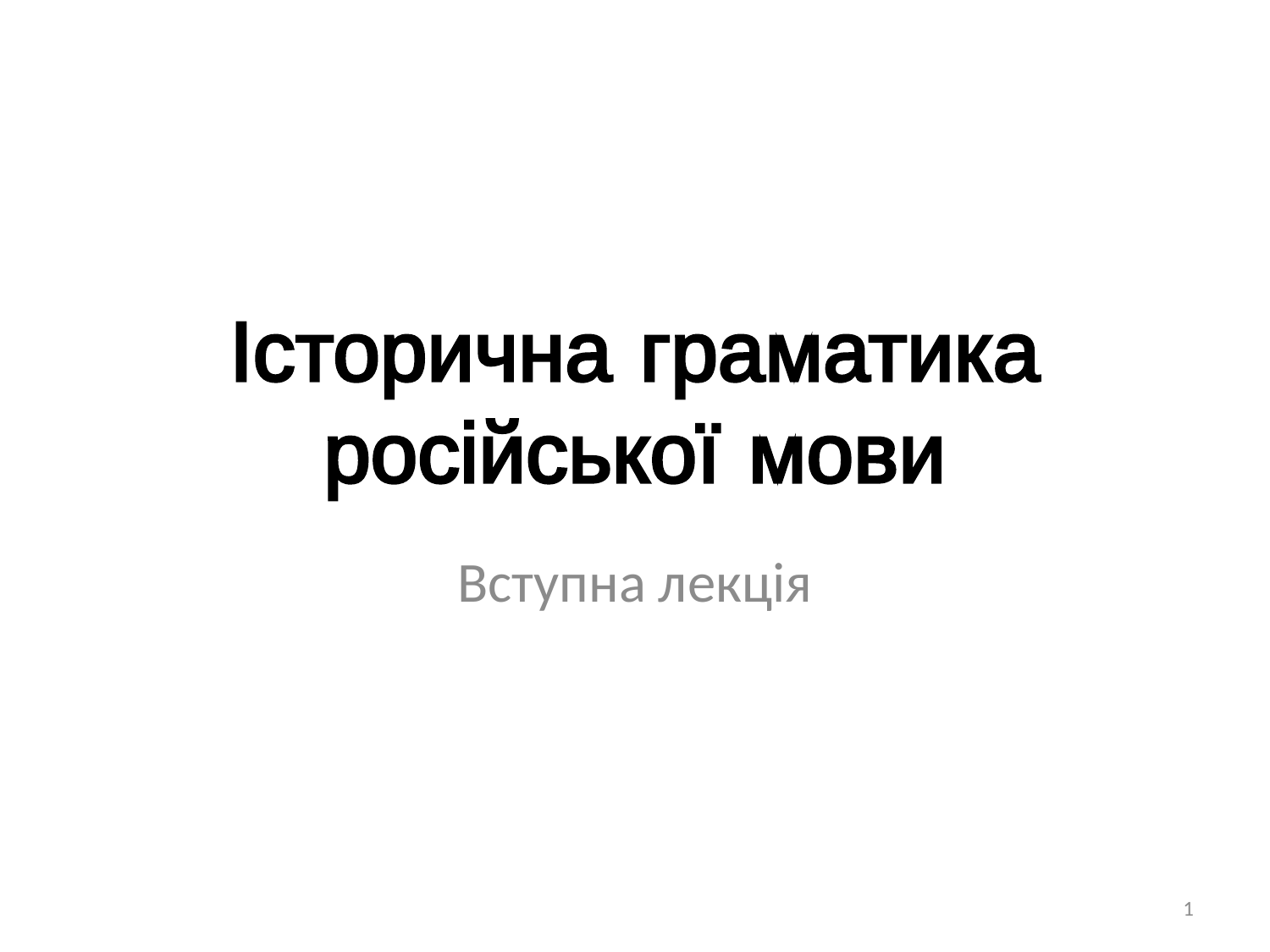

# Історична граматика російської мови
Вступна лекція
1